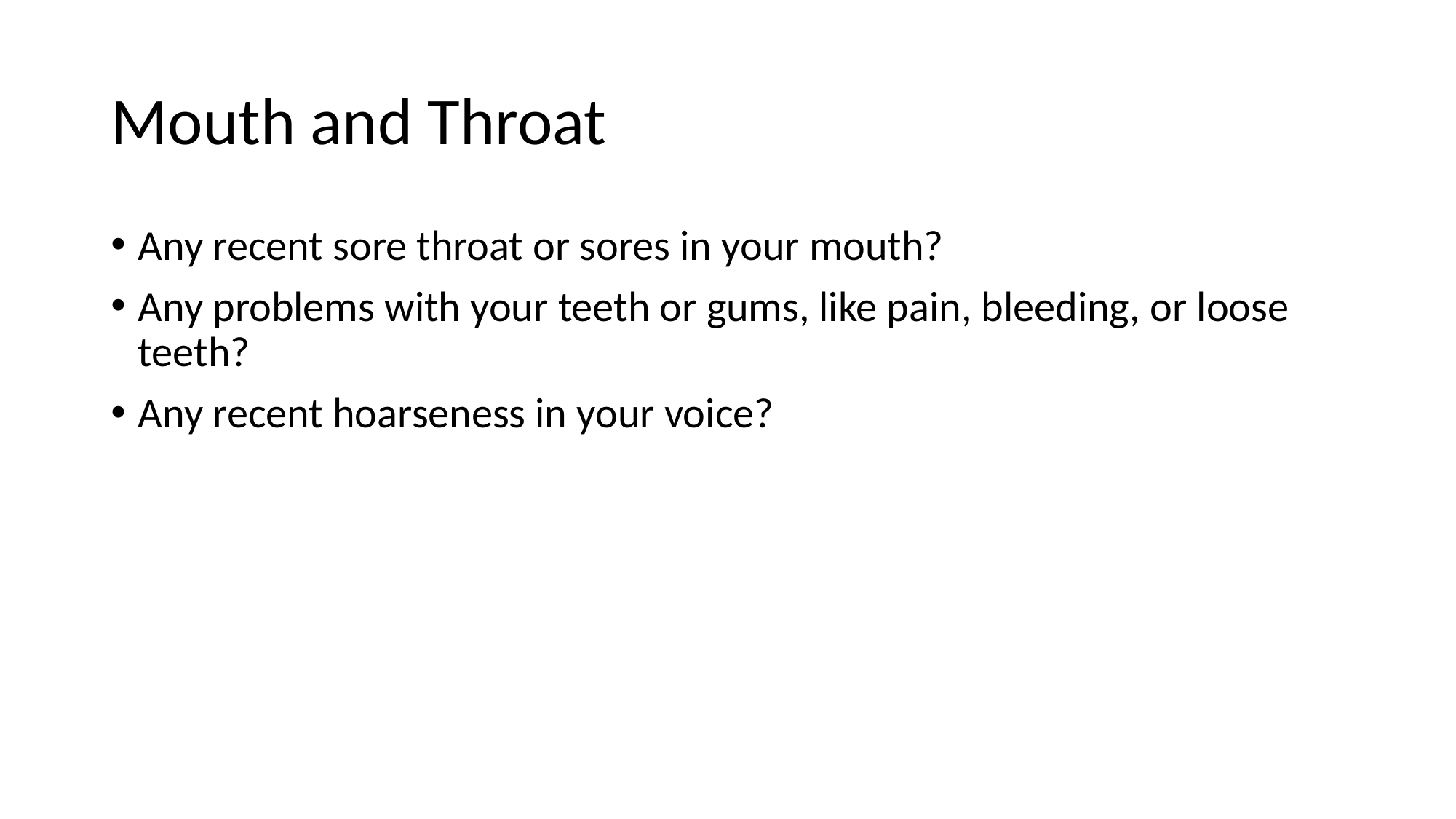

# Mouth and Throat
Any recent sore throat or sores in your mouth?
Any problems with your teeth or gums, like pain, bleeding, or loose teeth?
Any recent hoarseness in your voice?